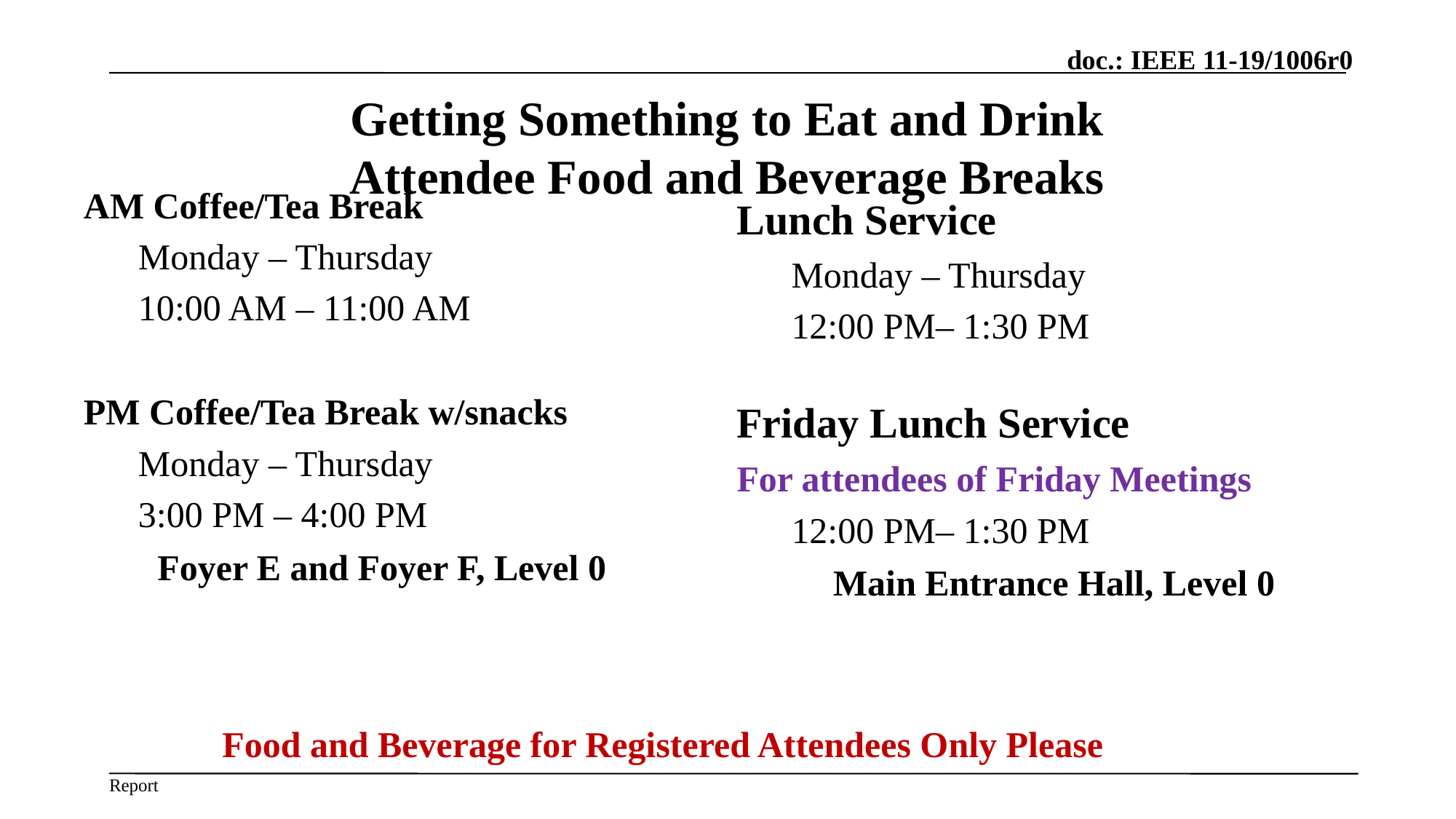

# Getting Something to Eat and Drink Attendee Food and Beverage Breaks
AM Coffee/Tea Break
Monday – Thursday
10:00 AM – 11:00 AM

PM Coffee/Tea Break w/snacks
Monday – Thursday
3:00 PM – 4:00 PM
Foyer E and Foyer F, Level 0
Lunch Service
Monday – Thursday
12:00 PM– 1:30 PM

Friday Lunch Service
For attendees of Friday Meetings
12:00 PM– 1:30 PM
Main Entrance Hall, Level 0
Food and Beverage for Registered Attendees Only Please